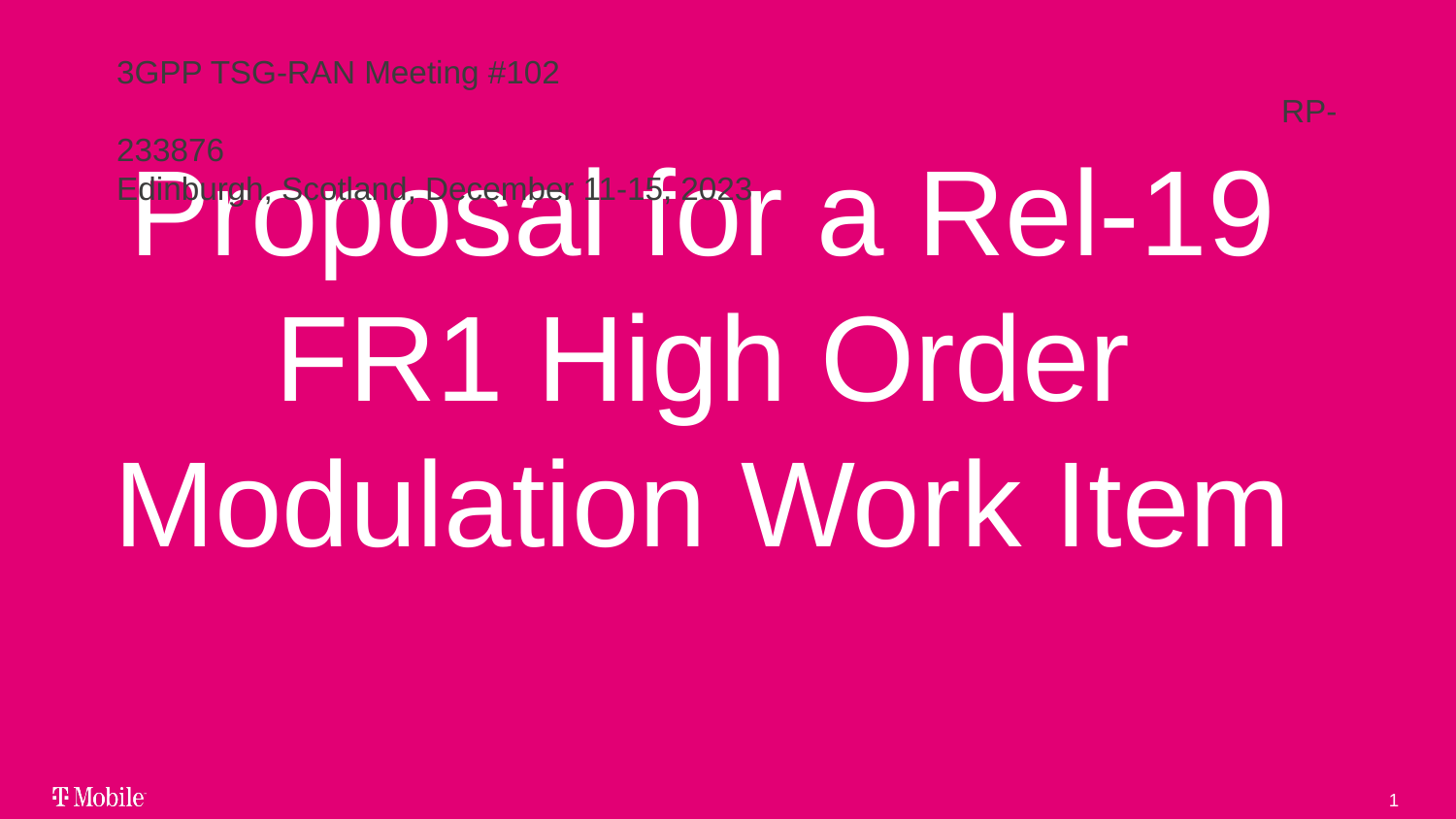

3GPP TSG-RAN Meeting #102													RP-233876
Edinburgh, Scotland, December 11-15, 2023
# Proposal for a Rel-19 FR1 High Order Modulation Work Item